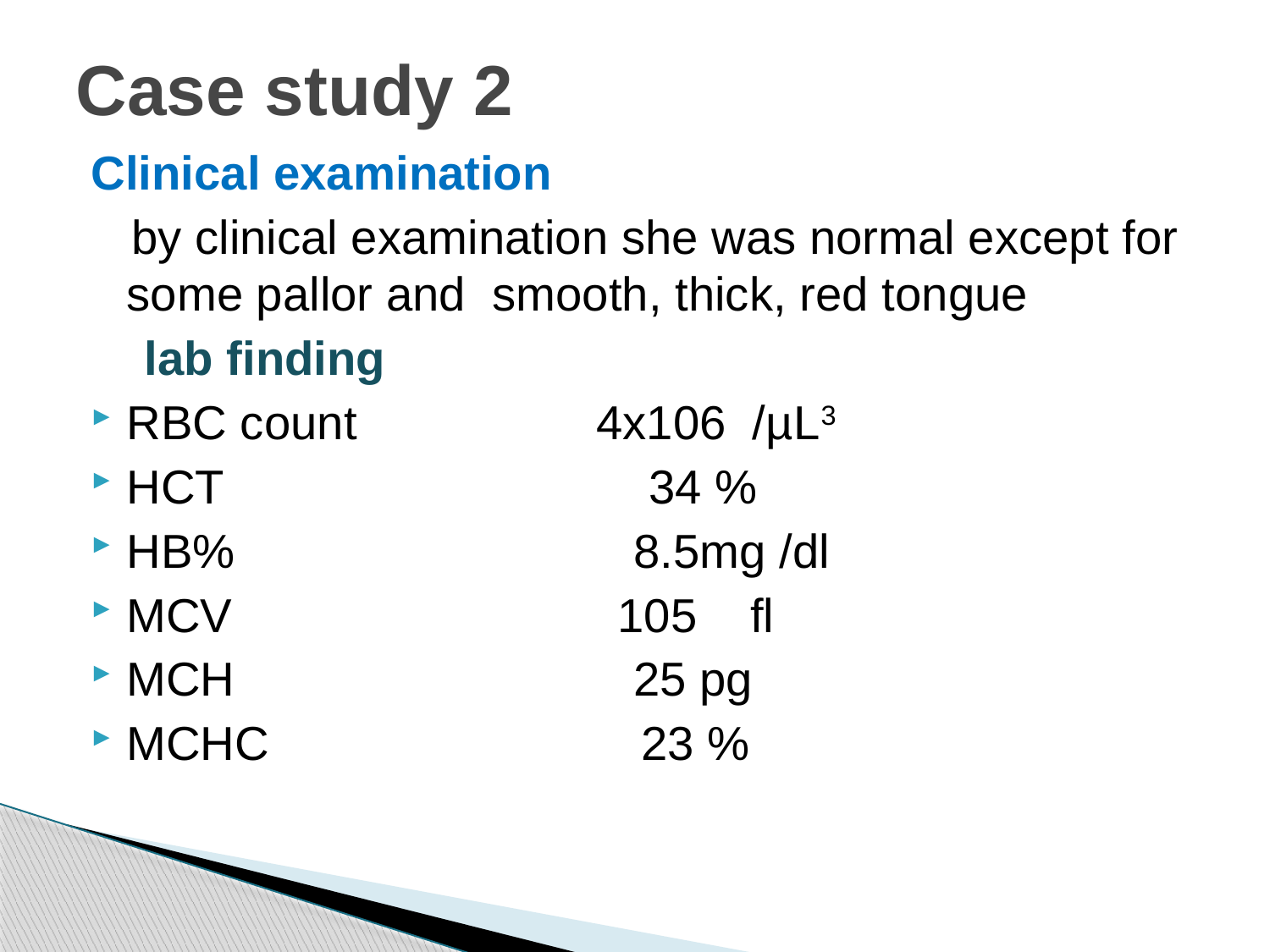

# Case study 2
Clinical examination
   by clinical examination she was normal except for some pallor and  smooth, thick, red tongue
    lab finding
RBC count                  4x106  /µL3
HCT                                34 %
HB%                              8.5mg /dl
MCV                             105    fl
MCH                              25 pg
MCHC                            23 %